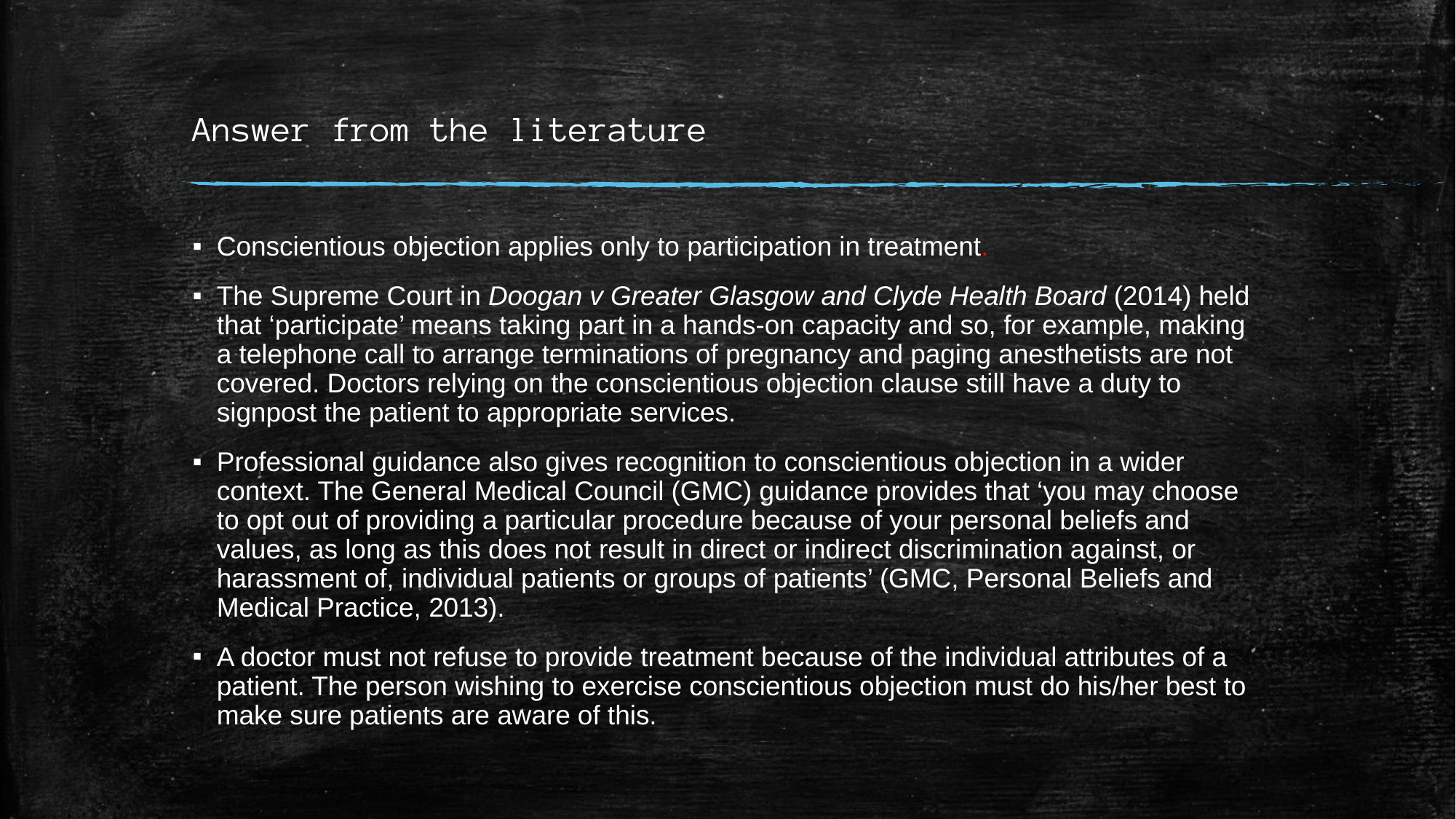

# Answer from the literature
Conscientious objection applies only to participation in treatment.
The Supreme Court in Doogan v Greater Glasgow and Clyde Health Board (2014) held that ‘participate’ means taking part in a hands-on capacity and so, for example, making a telephone call to arrange terminations of pregnancy and paging anesthetists are not covered. Doctors relying on the conscientious objection clause still have a duty to signpost the patient to appropriate services.
Professional guidance also gives recognition to conscientious objection in a wider context. The General Medical Council (GMC) guidance provides that ‘you may choose to opt out of providing a particular procedure because of your personal beliefs and values, as long as this does not result in direct or indirect discrimination against, or harassment of, individual patients or groups of patients’ (GMC, Personal Beliefs and Medical Practice, 2013).
A doctor must not refuse to provide treatment because of the individual attributes of a patient. The person wishing to exercise conscientious objection must do his/her best to make sure patients are aware of this.